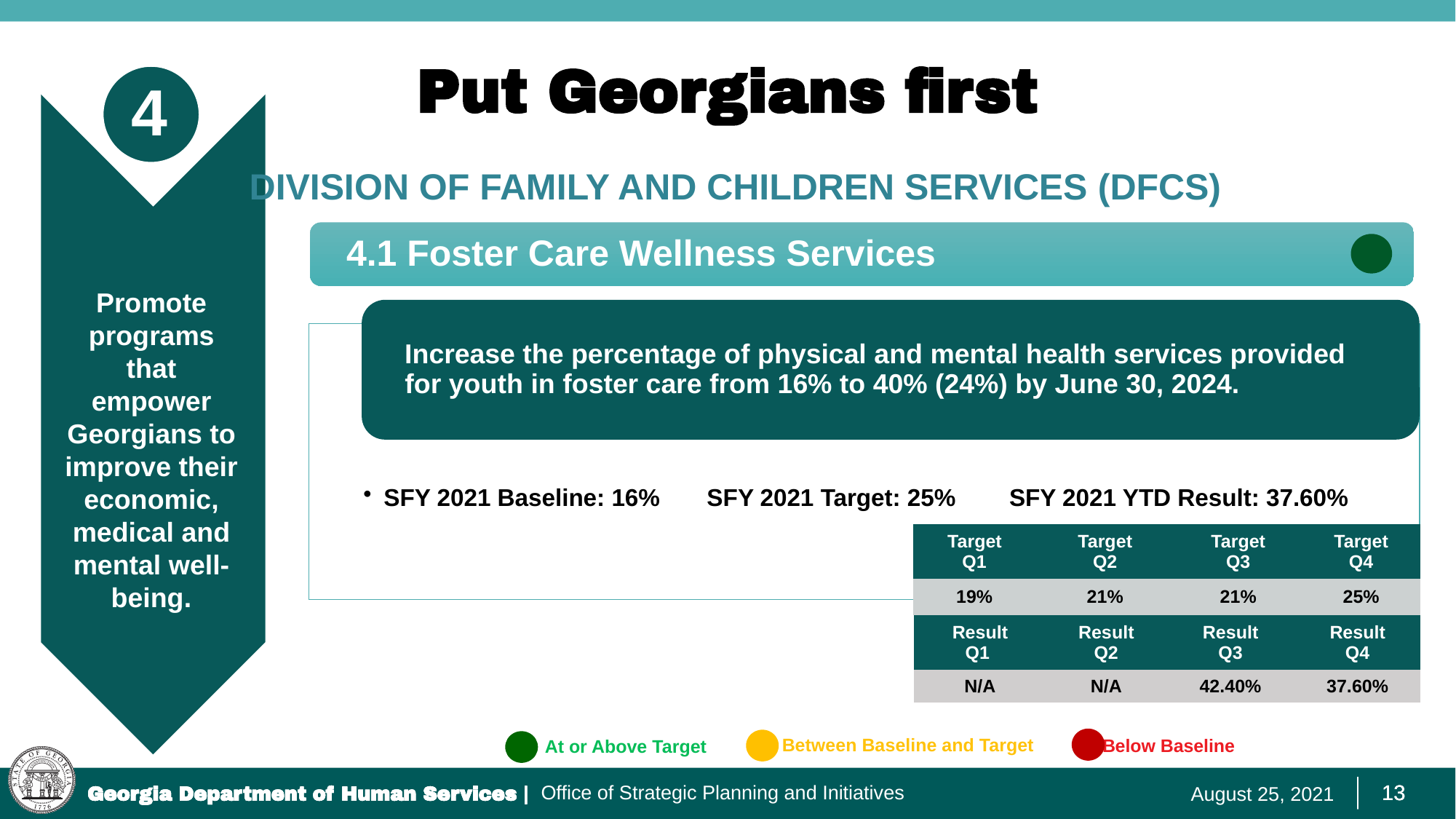

# Put Georgians first

4
Promote programs that empower Georgians to improve their economic, medical and mental well-being.

Division of Family and Children Services (DFCS)

4.1 Foster Care Wellness Services

SFY 2021 Baseline: 16%       SFY 2021 Target: 25%        SFY 2021 YTD Result: 37.60%
Increase the percentage of physical and mental health services provided for youth in foster care from 16% to 40% (24%) by June 30, 2024.
| Target Q1 | Target Q2 | Target Q3 | Target Q4 |
| --- | --- | --- | --- |
| 19% | 21% | 21% | 25% |
| Result Q1 | Result Q2 | Result Q3 | ​Result Q4 |
| --- | --- | --- | --- |
| N/A | N/A | 42.40% | 37.60% |
Between Baseline and Target
At or Above Target

Below Baseline
August 25, 2021
Office of Strategic Planning and Initiatives